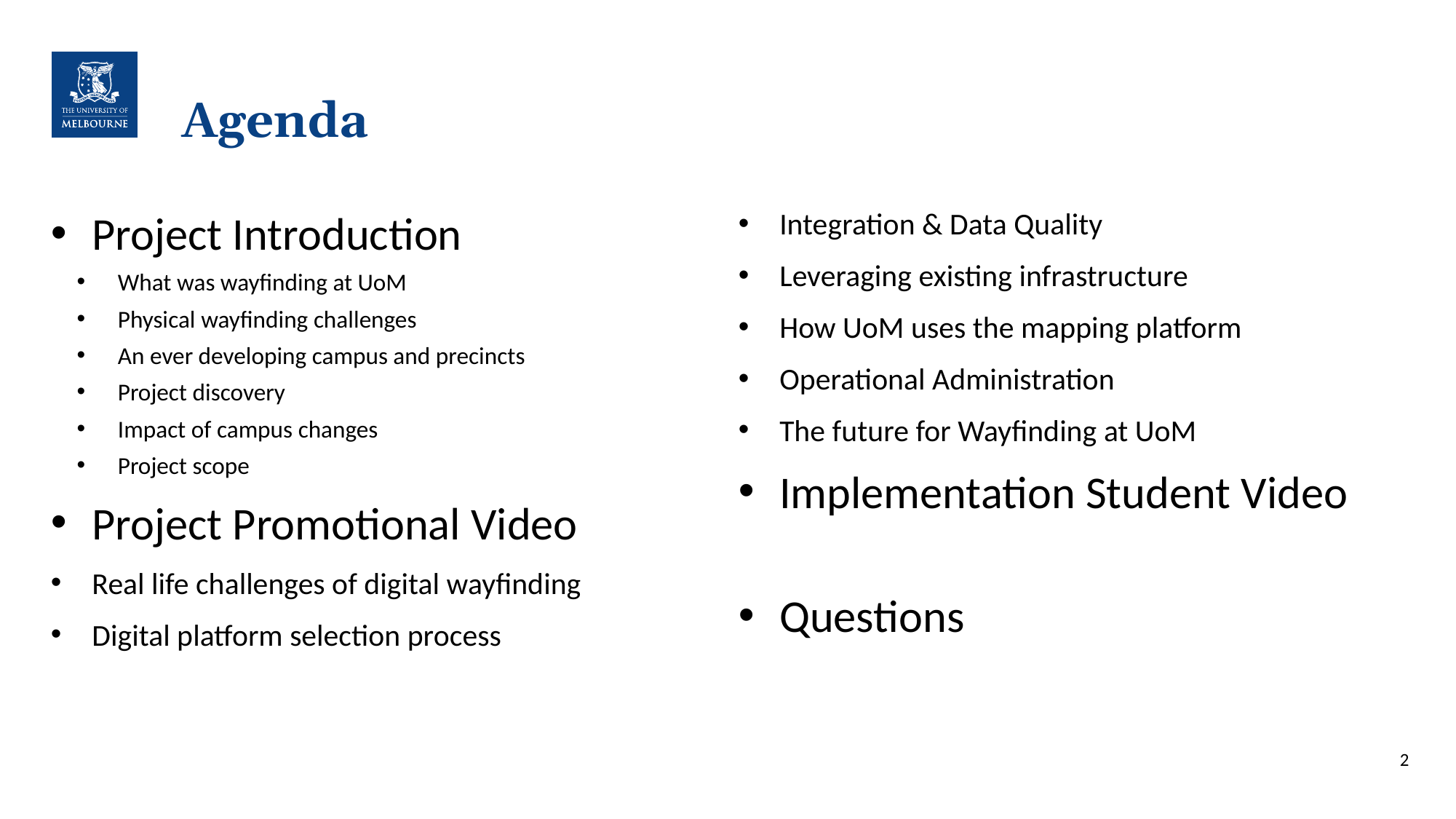

# Agenda
Project Introduction
What was wayfinding at UoM
Physical wayfinding challenges
An ever developing campus and precincts
Project discovery
Impact of campus changes
Project scope
Project Promotional Video
Real life challenges of digital wayfinding
Digital platform selection process

Integration & Data Quality
Leveraging existing infrastructure
How UoM uses the mapping platform
Operational Administration
The future for Wayfinding at UoM
Implementation Student Video
Questions
2